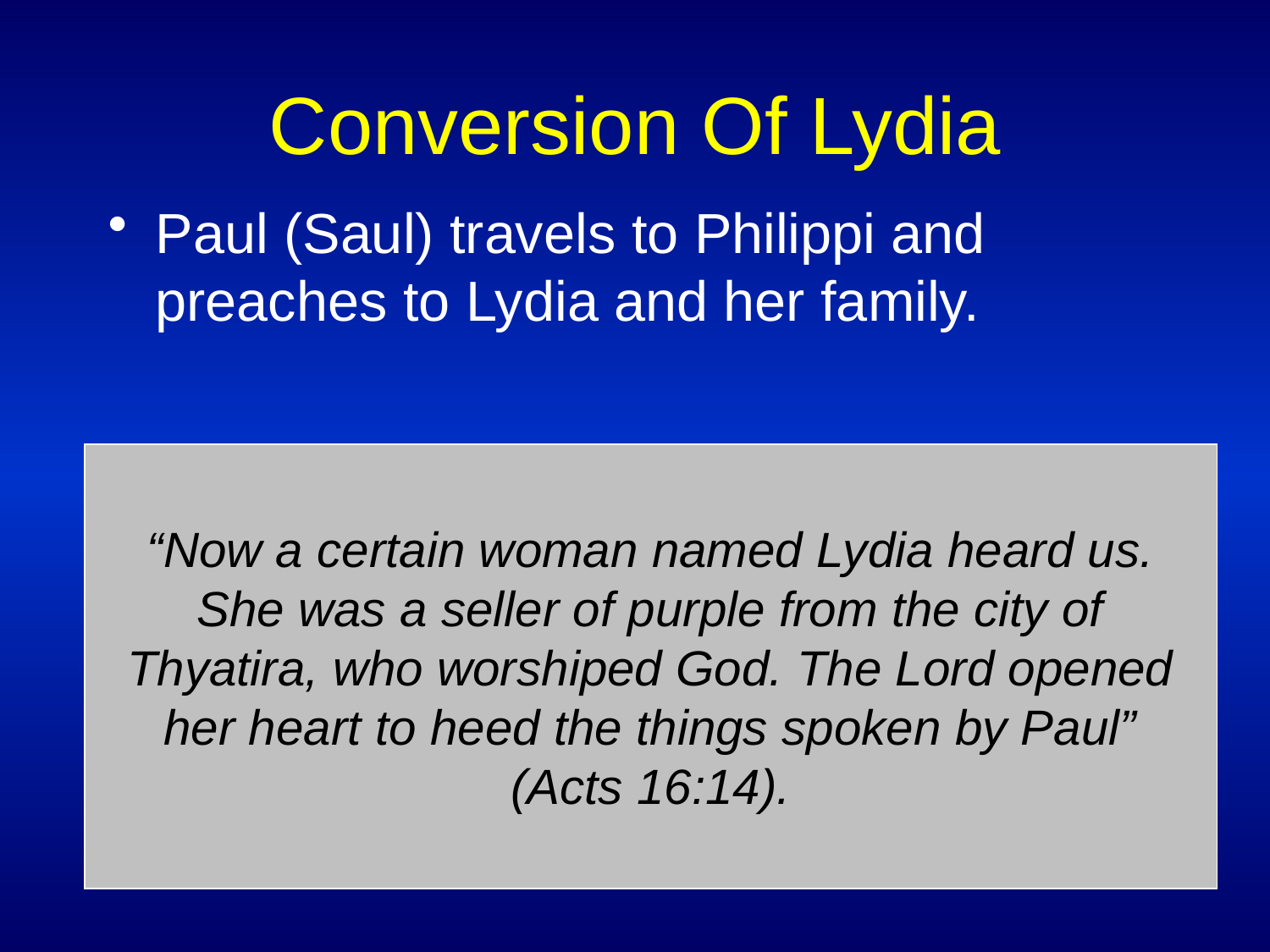

# Conversion Of Lydia
Paul (Saul) travels to Philippi and preaches to Lydia and her family.
“Now a certain woman named Lydia heard us. She was a seller of purple from the city of Thyatira, who worshiped God. The Lord opened her heart to heed the things spoken by Paul”
(Acts 16:14).